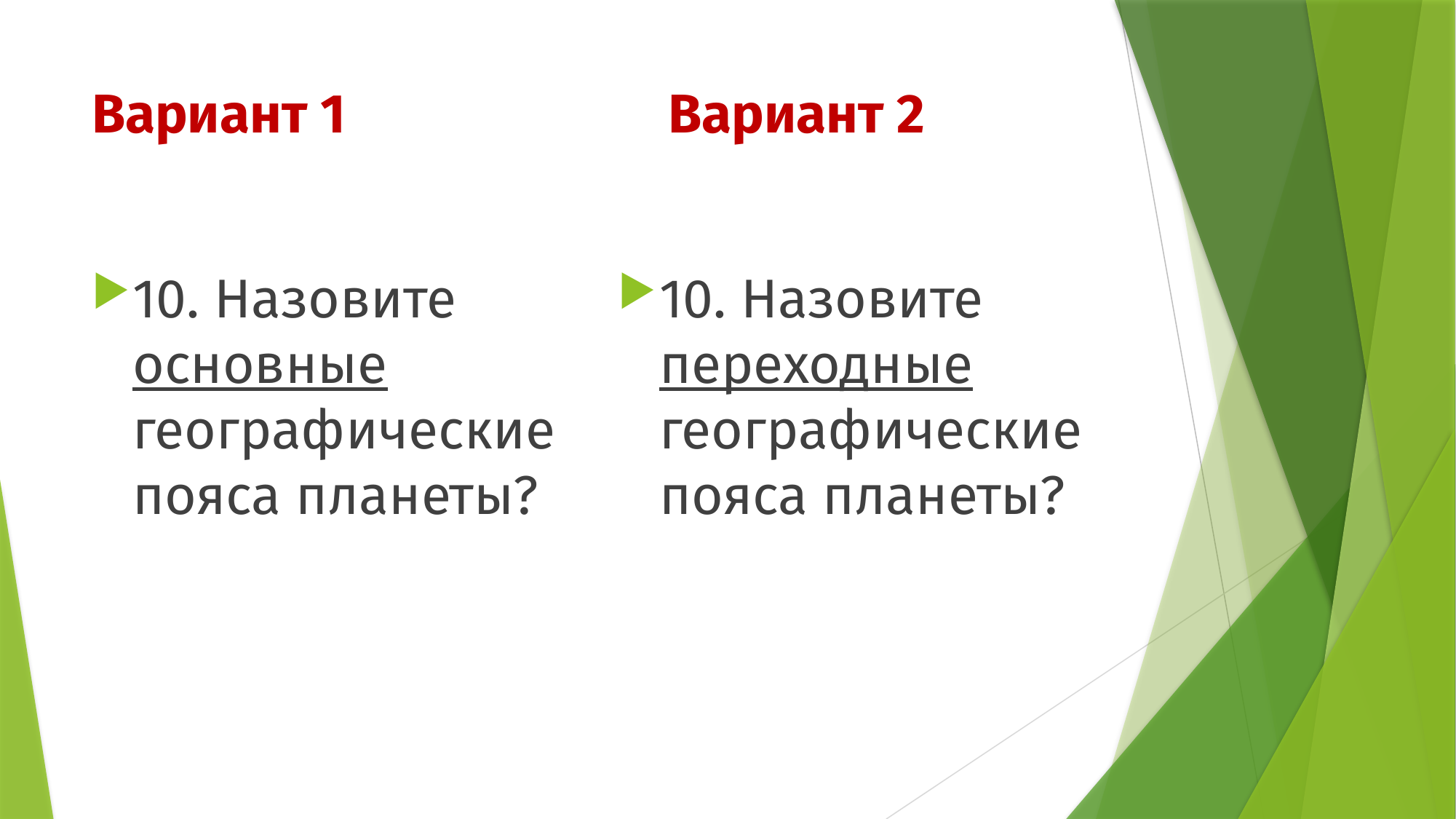

# Вариант 1                         Вариант 2
10. Назовите основные географические пояса планеты?
10. Назовите переходные географические пояса планеты?